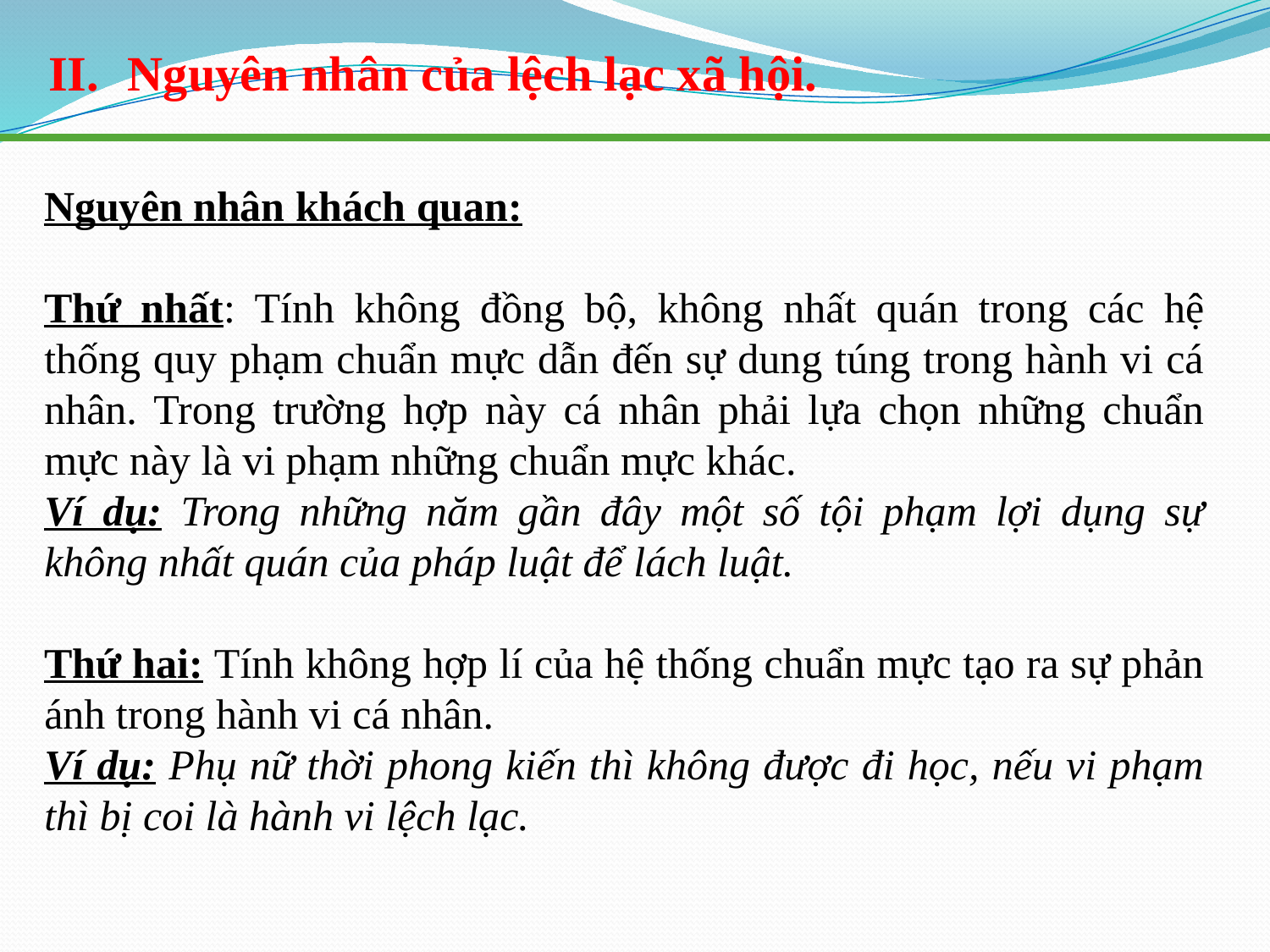

Nguyên nhân của lệch lạc xã hội.
Nguyên nhân khách quan:

Thứ nhất: Tính không đồng bộ, không nhất quán trong các hệ thống quy phạm chuẩn mực dẫn đến sự dung túng trong hành vi cá nhân. Trong trường hợp này cá nhân phải lựa chọn những chuẩn mực này là vi phạm những chuẩn mực khác.
Ví dụ: Trong những năm gần đây một số tội phạm lợi dụng sự không nhất quán của pháp luật để lách luật.

Thứ hai: Tính không hợp lí của hệ thống chuẩn mực tạo ra sự phản ánh trong hành vi cá nhân.
Ví dụ: Phụ nữ thời phong kiến thì không được đi học, nếu vi phạm thì bị coi là hành vi lệch lạc.